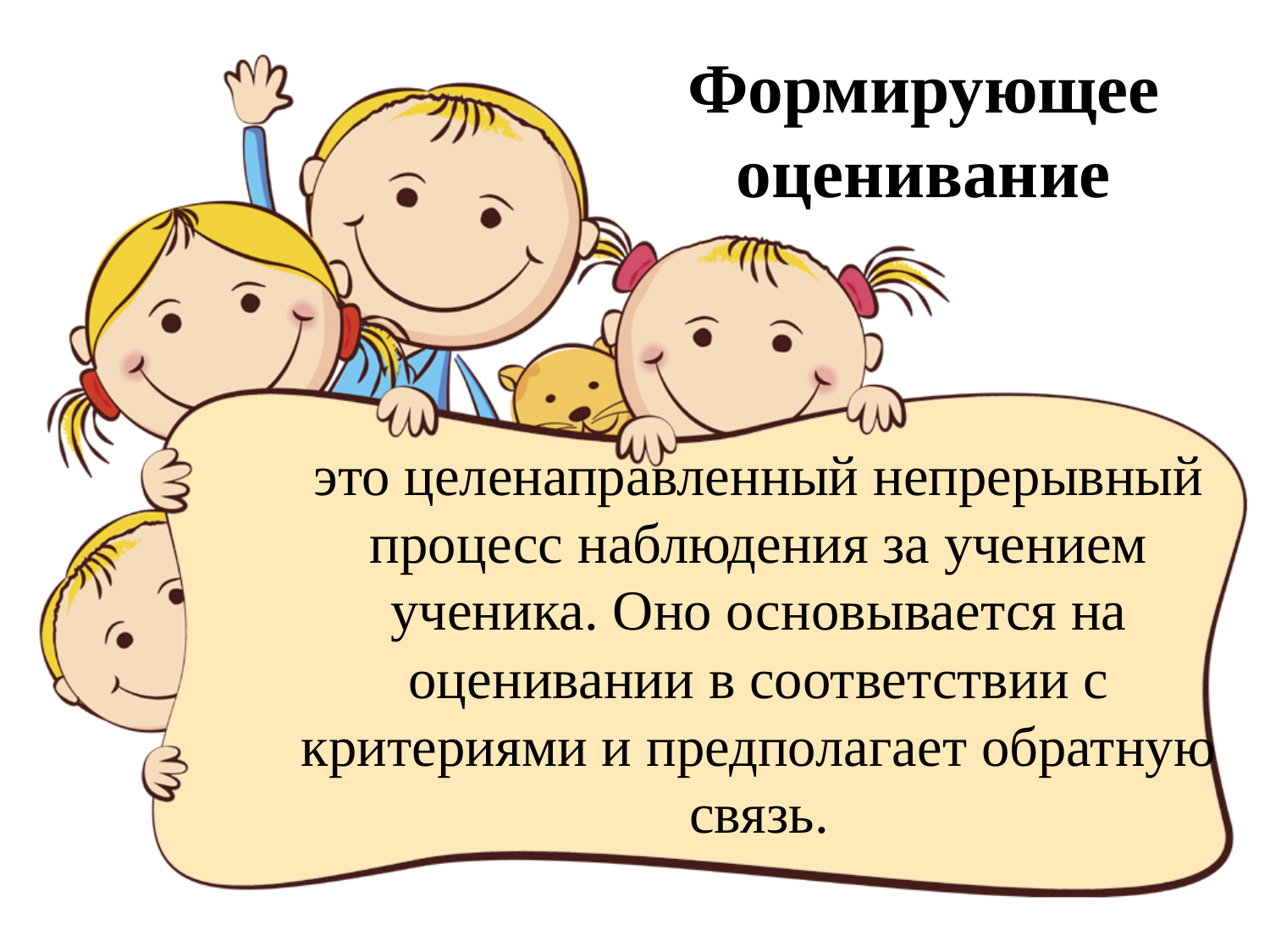

Формирующее  оценивание
это целенаправленный непрерывный процесс наблюдения за учением ученика. Оно основывается на оценивании в соответствии с критериями и предполагает обратную связь.